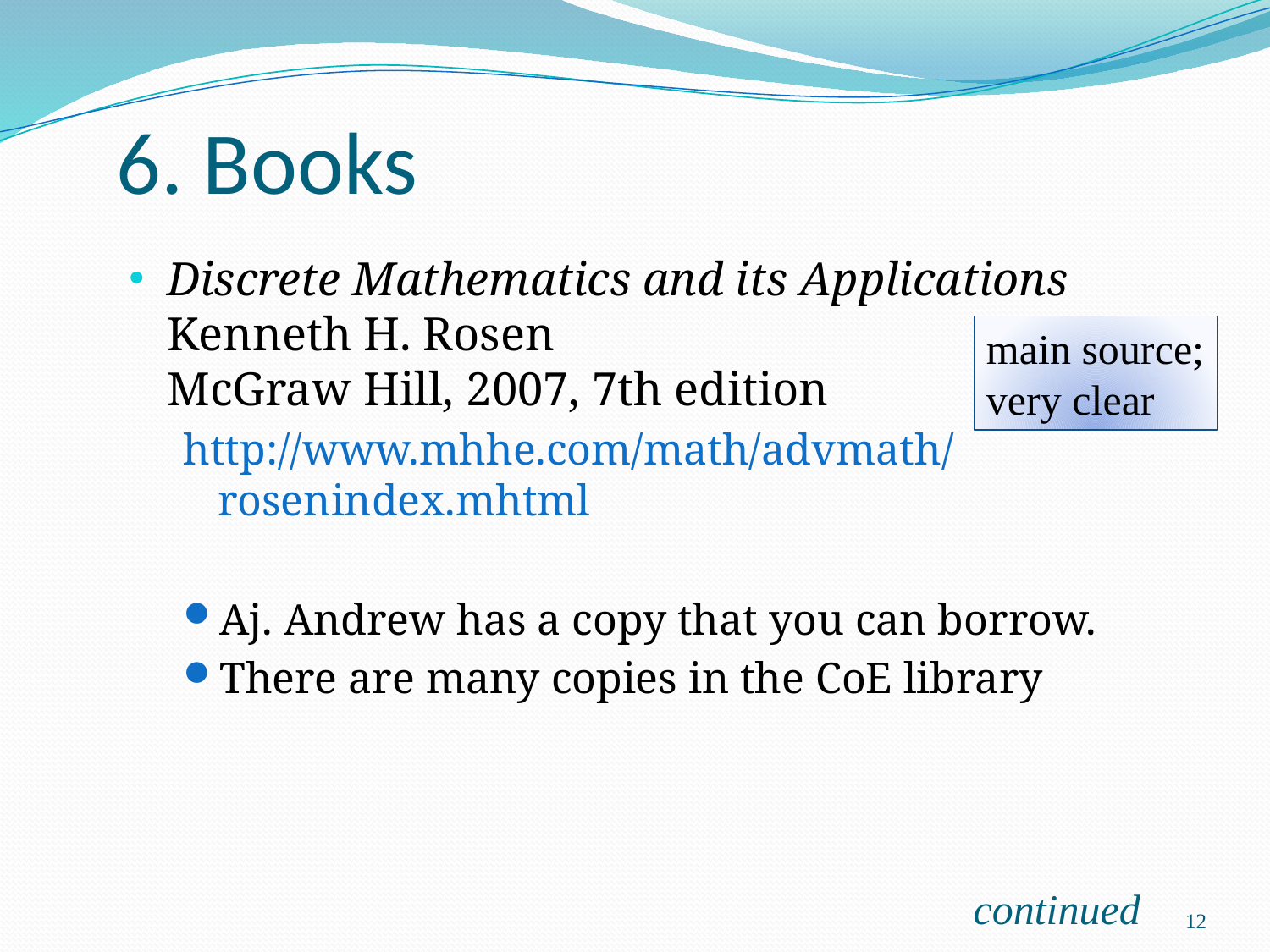

# 6. Books
Discrete Mathematics and its Applications
Kenneth H. Rosen
McGraw Hill, 2007, 7th edition
http://www.mhhe.com/math/advmath/
rosenindex.mhtml

Aj. Andrew has a copy that you can borrow.
There are many copies in the CoE library
main source;
very clear
continued
12